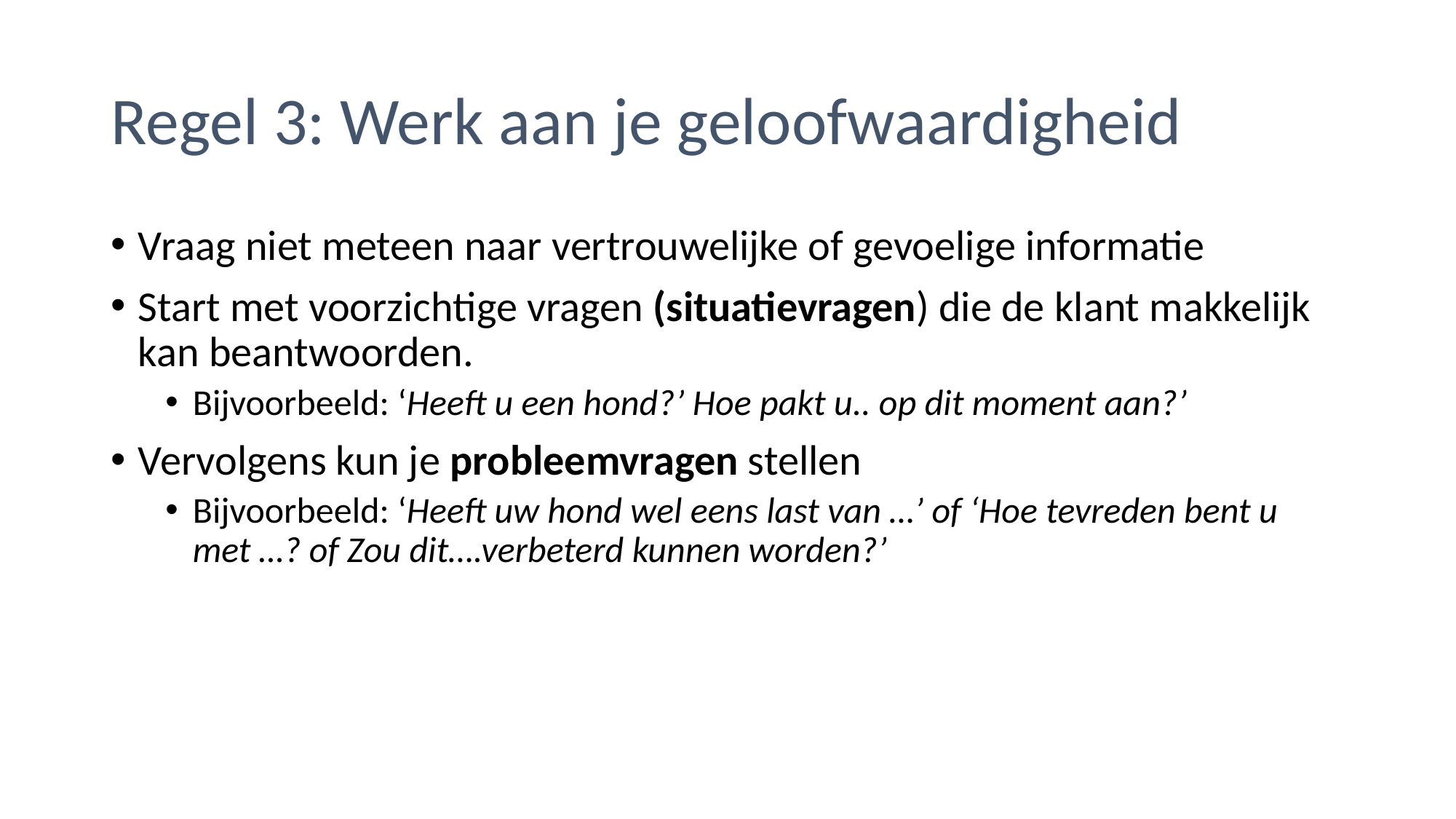

# Regel 3: Werk aan je geloofwaardigheid
Vraag niet meteen naar vertrouwelijke of gevoelige informatie
Start met voorzichtige vragen (situatievragen) die de klant makkelijk kan beantwoorden.
Bijvoorbeeld: ‘Heeft u een hond?’ Hoe pakt u.. op dit moment aan?’
Vervolgens kun je probleemvragen stellen
Bijvoorbeeld: ‘Heeft uw hond wel eens last van …’ of ‘Hoe tevreden bent u met …? of Zou dit….verbeterd kunnen worden?’